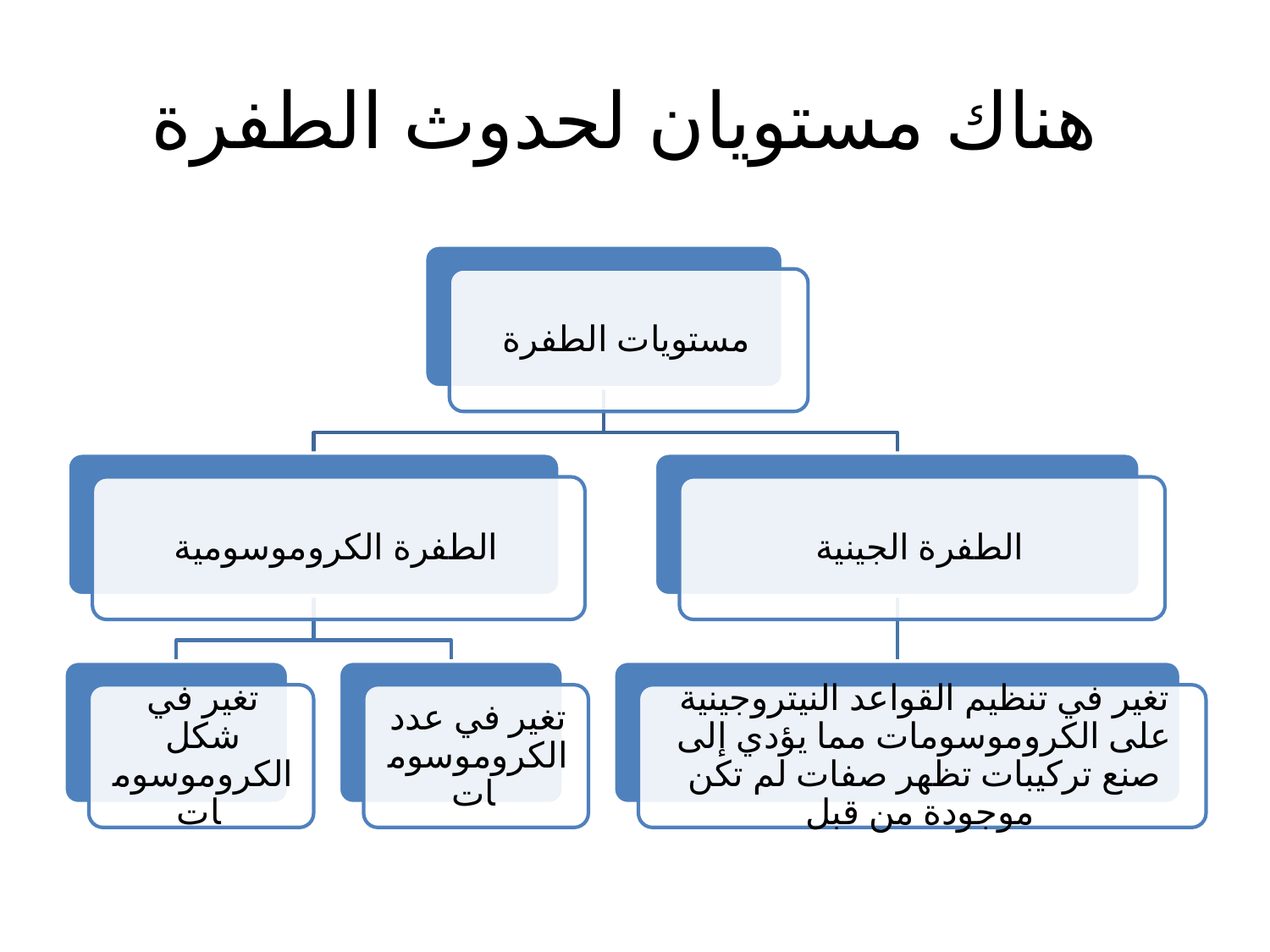

# هناك مستويان لحدوث الطفرة
مستويات الطفرة
الطفرة الكروموسومية
تغير في شكل الكروموسومات
تغير في عدد الكروموسومات
الطفرة الجينية
تغير في تنظيم القواعد النيتروجينية على الكروموسومات مما يؤدي إلى صنع تركيبات تظهر صفات لم تكن موجودة من قبل